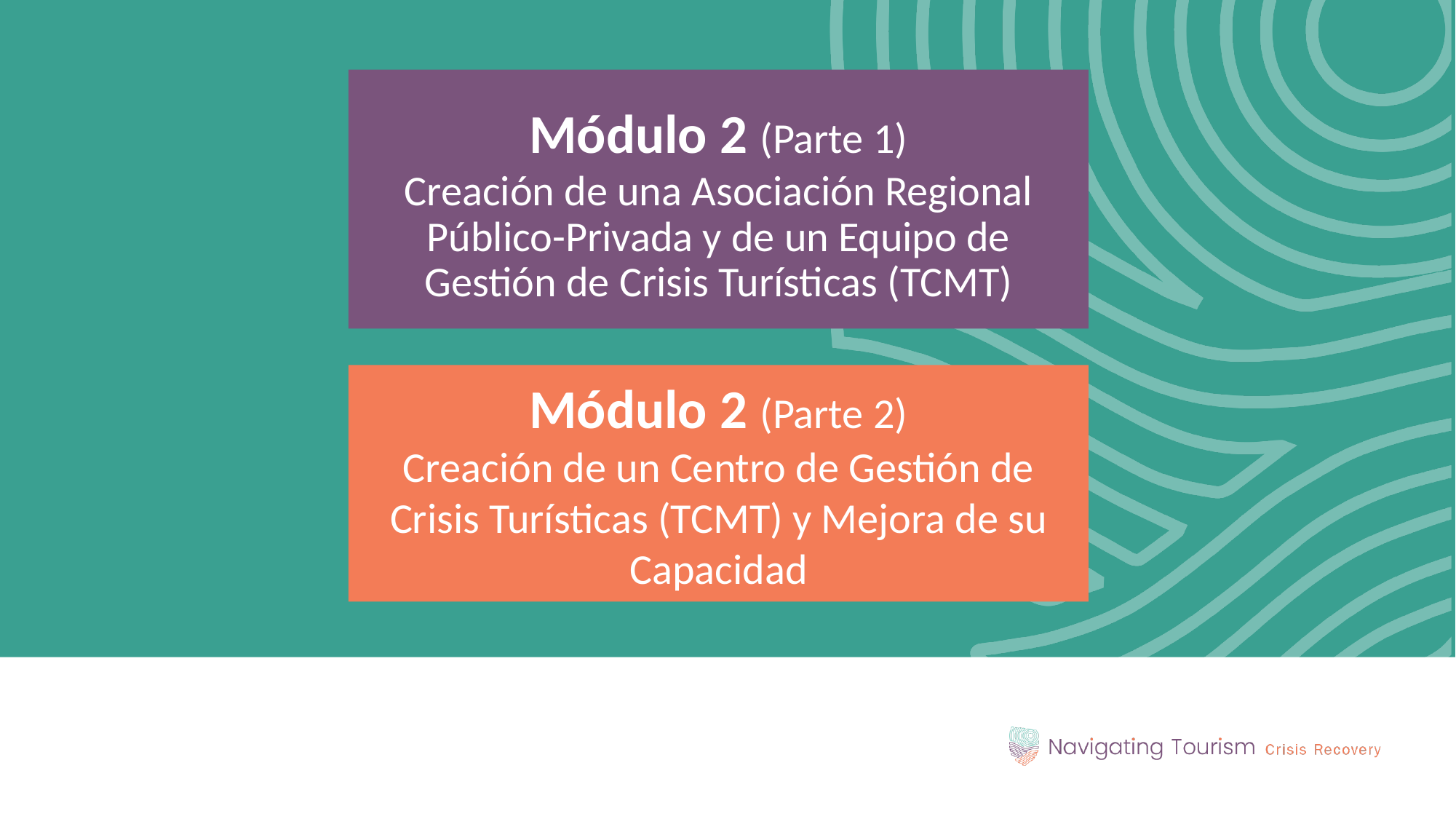

Módulo 2 (Parte 1)
Creación de una Asociación Regional Público-Privada y de un Equipo de Gestión de Crisis Turísticas (TCMT)
Módulo 2 (Parte 2)
Creación de un Centro de Gestión de Crisis Turísticas (TCMT) y Mejora de su Capacidad